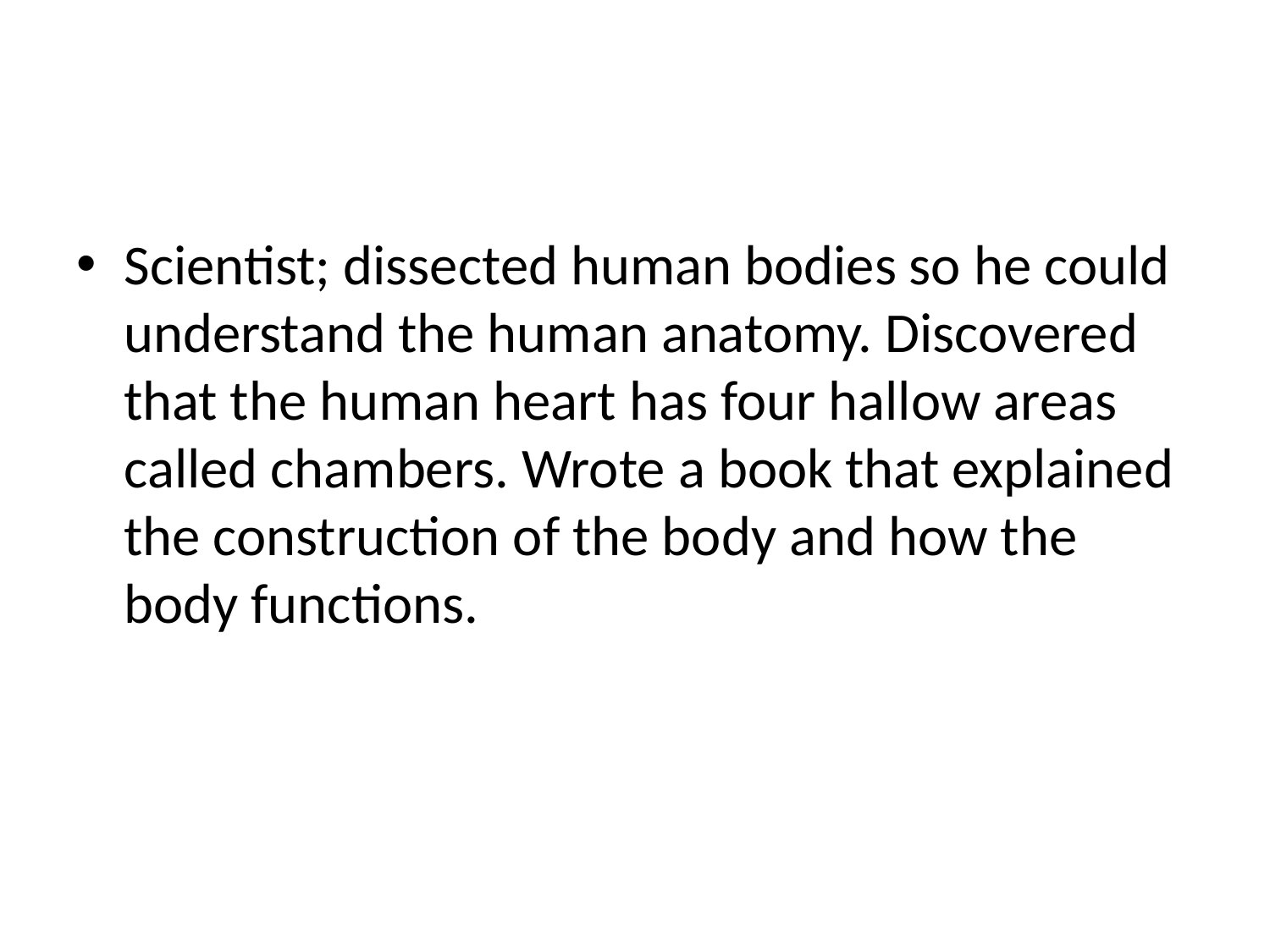

#
Scientist; dissected human bodies so he could understand the human anatomy. Discovered that the human heart has four hallow areas called chambers. Wrote a book that explained the construction of the body and how the body functions.